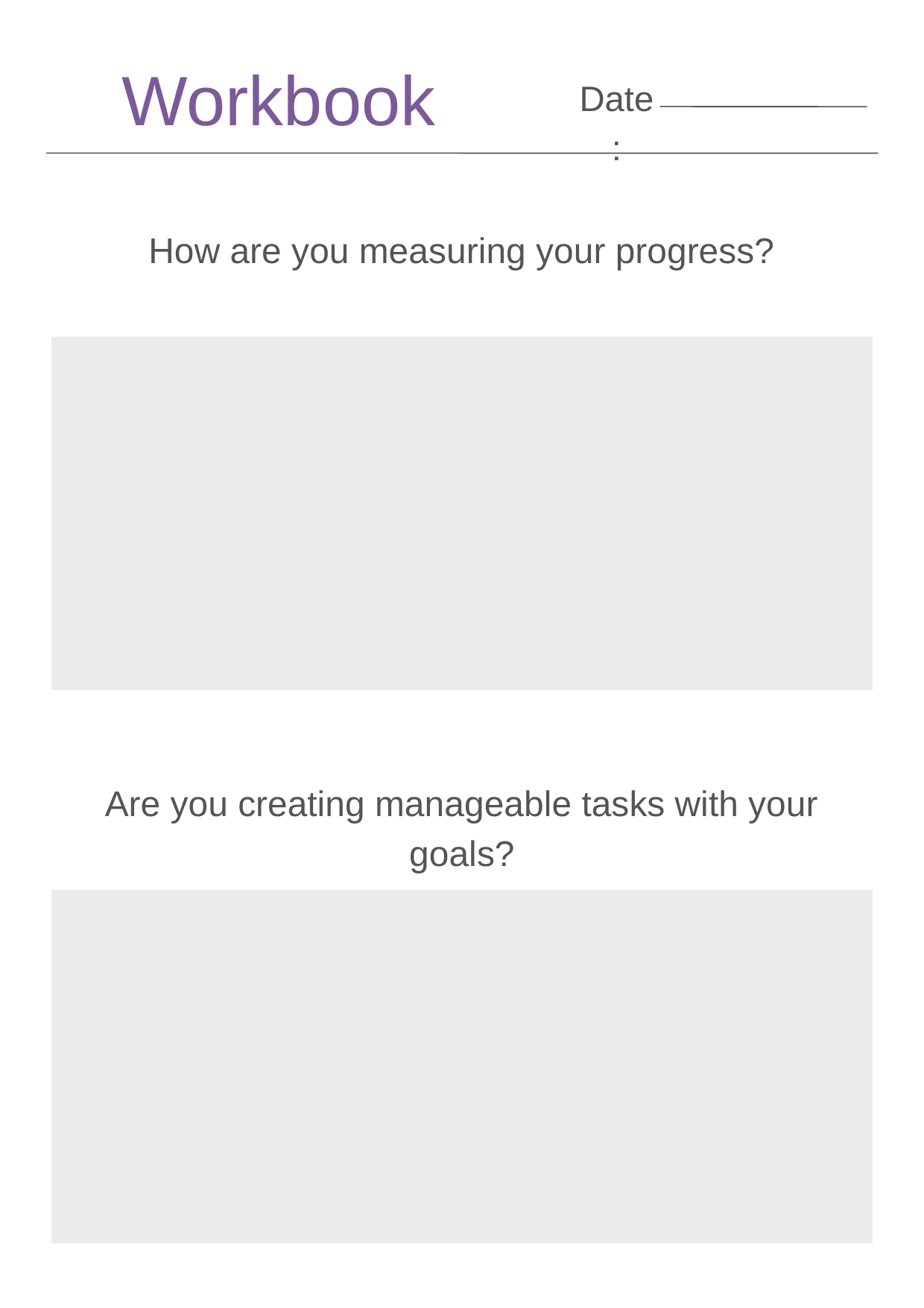

Workbook
Date:

How are you measuring your progress?

Are you creating manageable tasks with your goals?